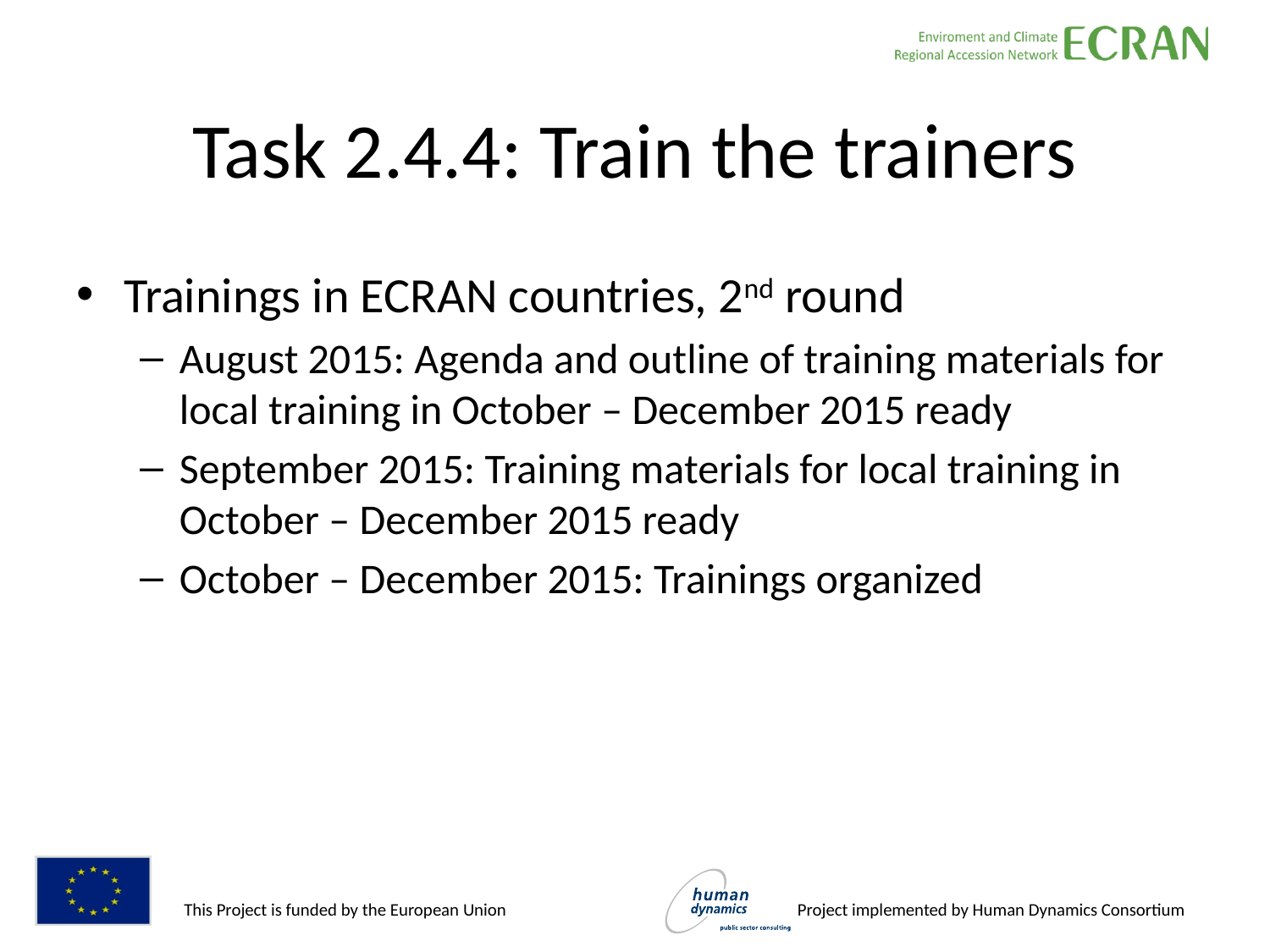

# Task 2.4.4: Train the trainers
Trainings in ECRAN countries, 2nd round
August 2015: Agenda and outline of training materials for local training in October – December 2015 ready
September 2015: Training materials for local training in October – December 2015 ready
October – December 2015: Trainings organized